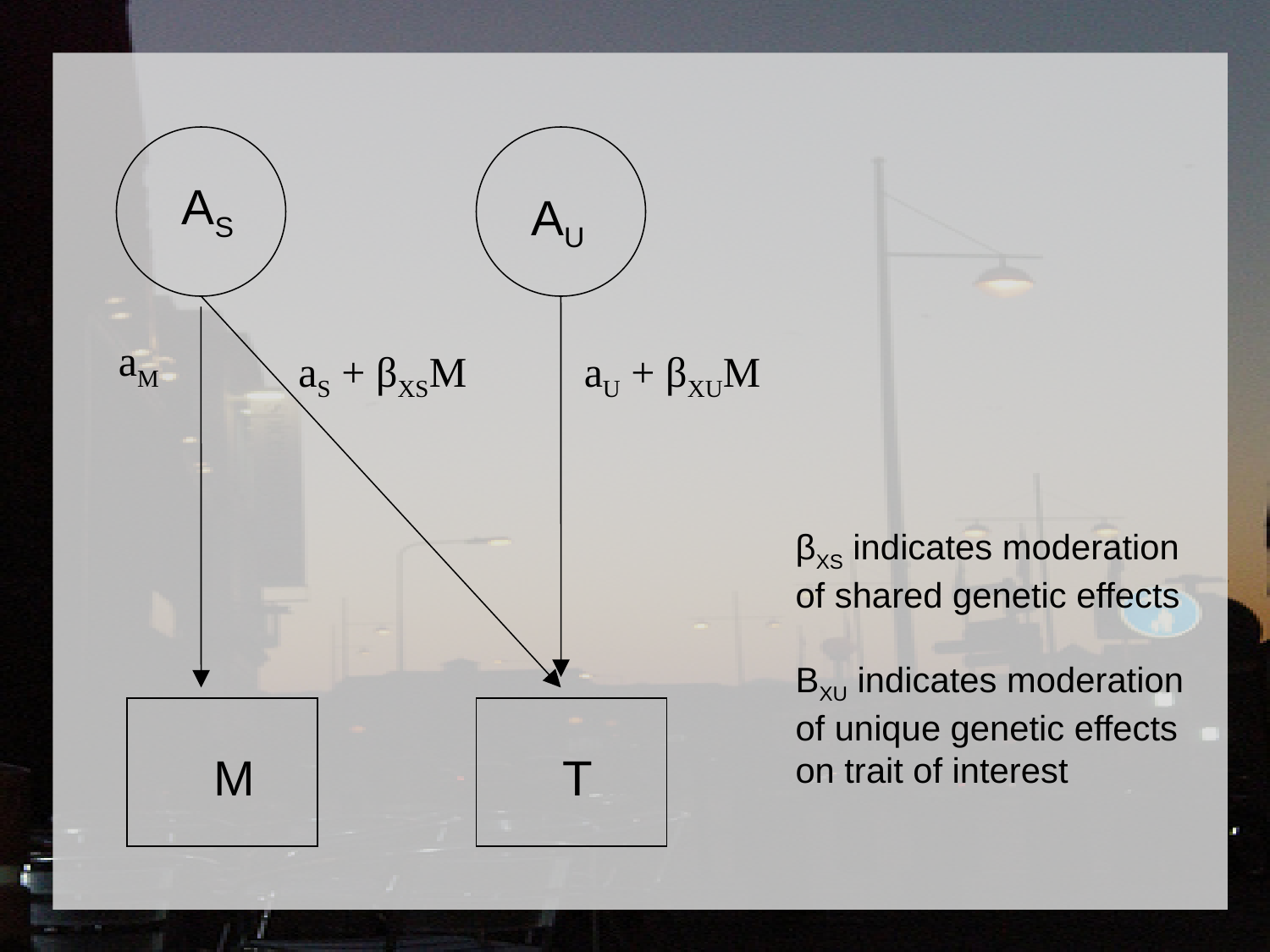

AS
AU

aM
aS + βXSM
aU + βXUM
βXS indicates moderation
of shared genetic effects

BXU indicates moderation
of unique genetic effects
on trait of interest

M
T